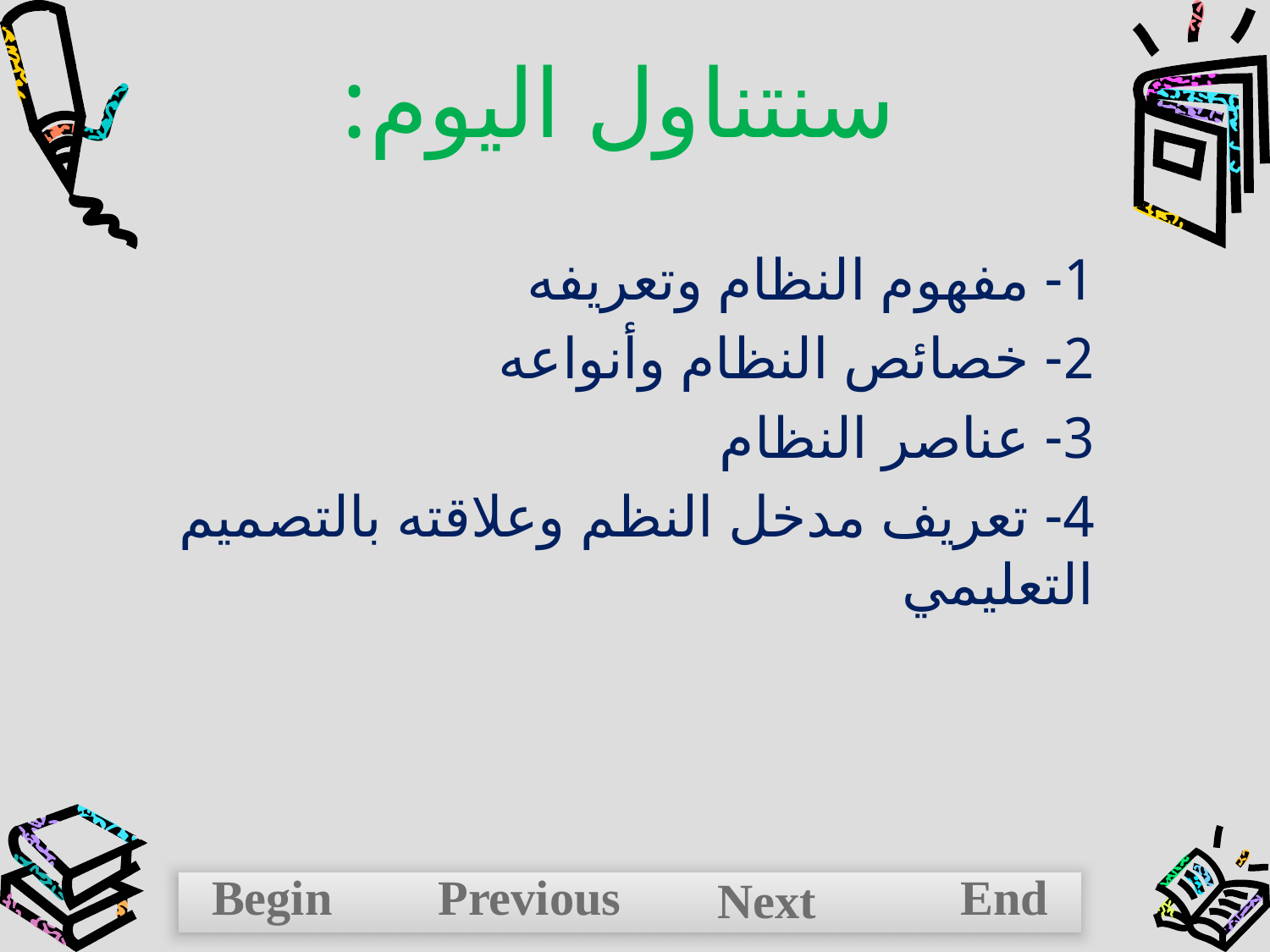

# سنتناول اليوم:
1- مفهوم النظام وتعريفه
2- خصائص النظام وأنواعه
3- عناصر النظام
4- تعريف مدخل النظم وعلاقته بالتصميم التعليمي
Begin
Previous
End
Next